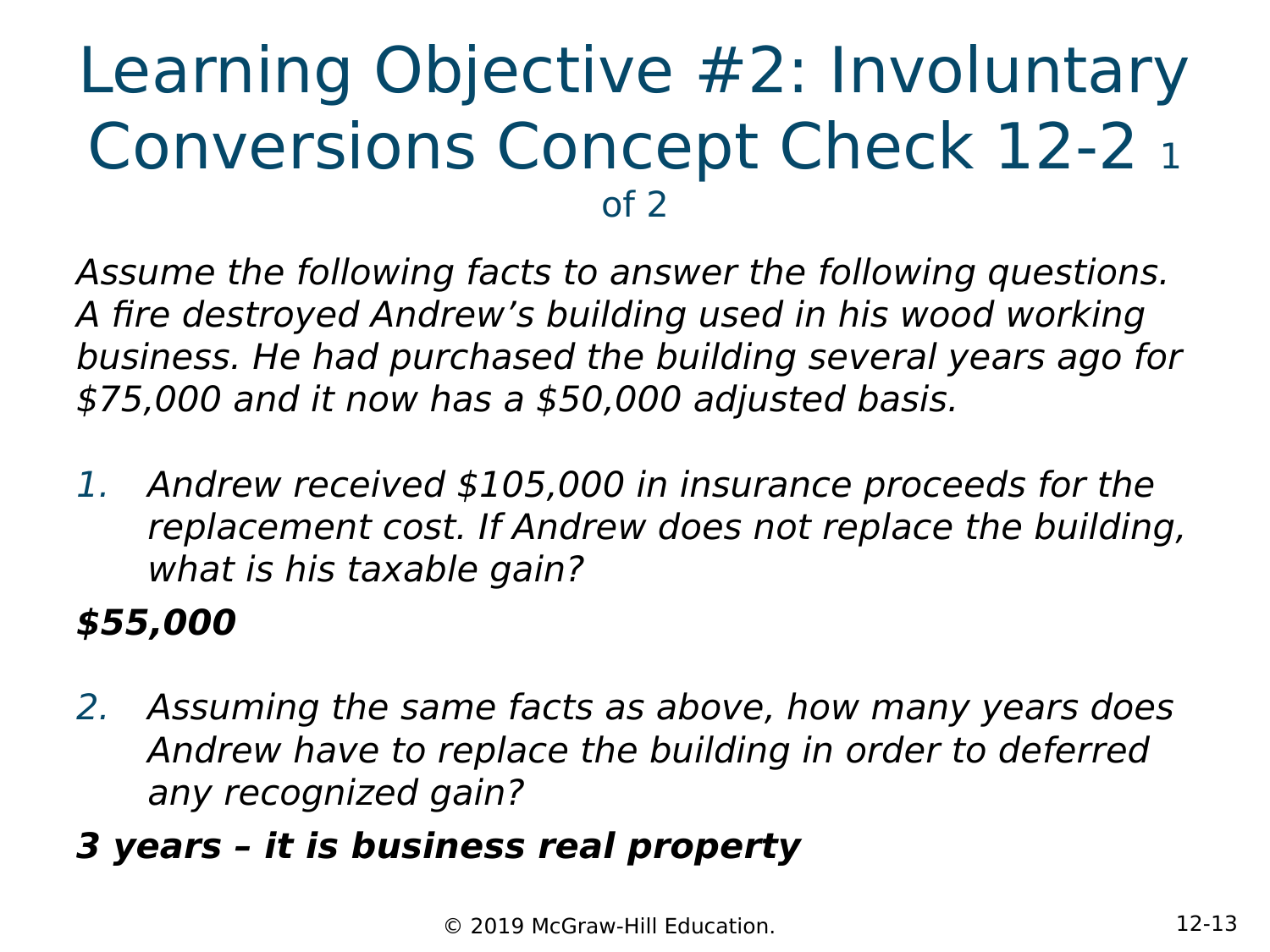

# Learning Objective #2: Involuntary Conversions Concept Check 12-2 1 of 2
Assume the following facts to answer the following questions. A fire destroyed Andrew’s building used in his wood working business. He had purchased the building several years ago for $75,000 and it now has a $50,000 adjusted basis.
Andrew received $105,000 in insurance proceeds for the replacement cost. If Andrew does not replace the building, what is his taxable gain?
$55,000
Assuming the same facts as above, how many years does Andrew have to replace the building in order to deferred any recognized gain?
3 years – it is business real property